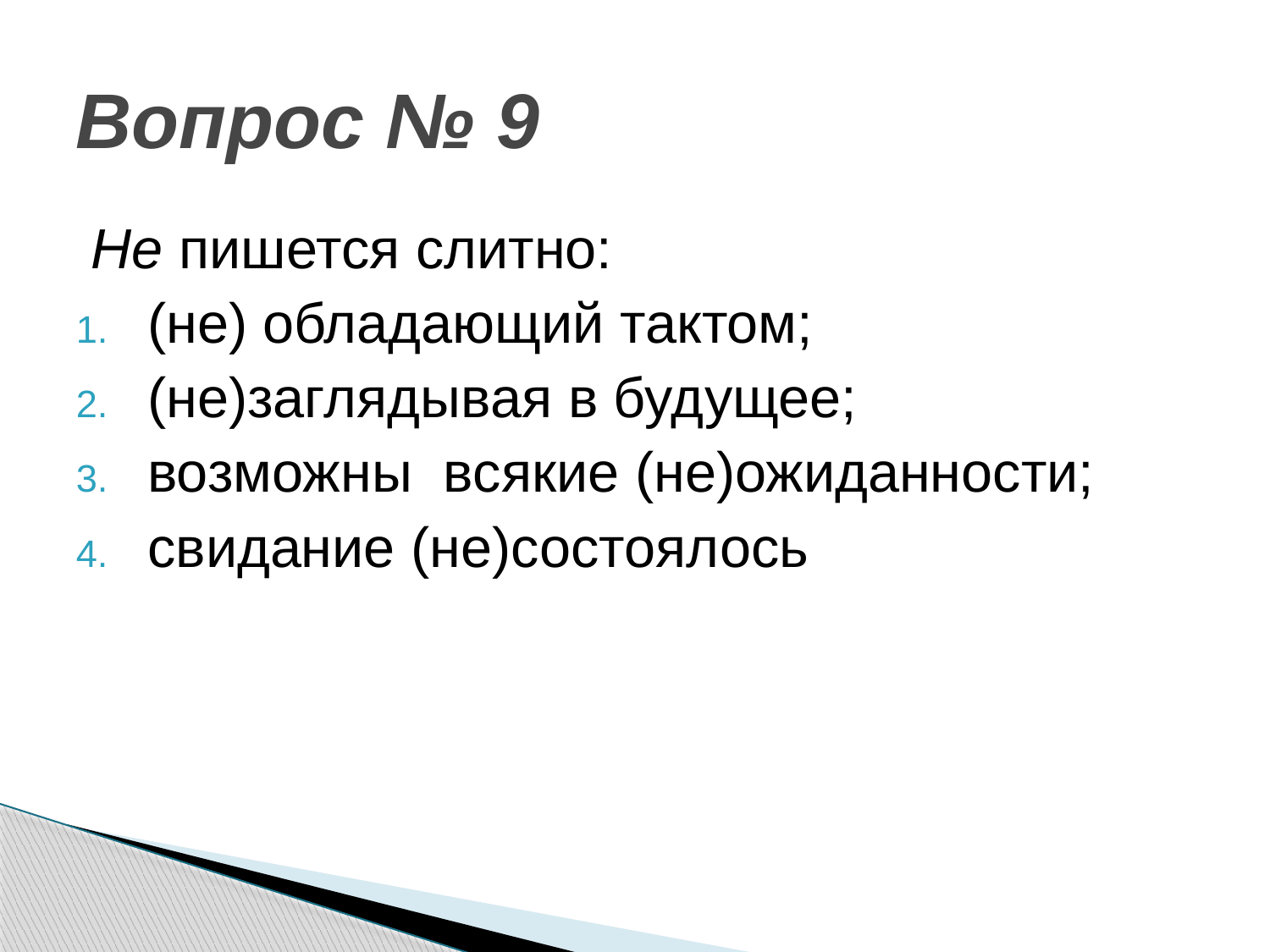

# Вопрос № 9
Не пишется слитно:
(не) обладающий тактом;
(не)заглядывая в будущее;
возможны  всякие (не)ожиданности;
свидание (не)состоялось